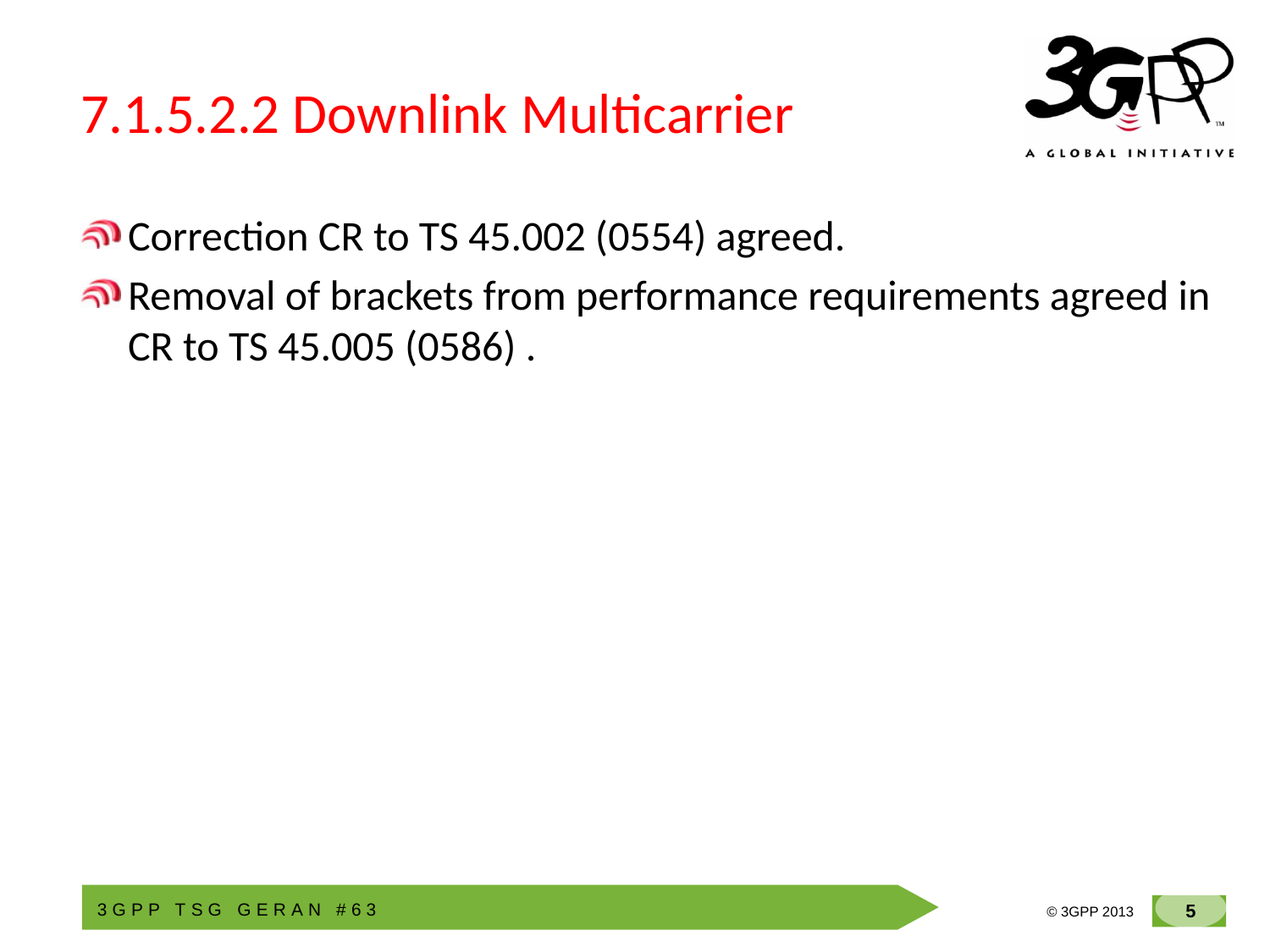

# 7.1.5.2.2 Downlink Multicarrier
Correction CR to TS 45.002 (0554) agreed.
Removal of brackets from performance requirements agreed in CR to TS 45.005 (0586) .